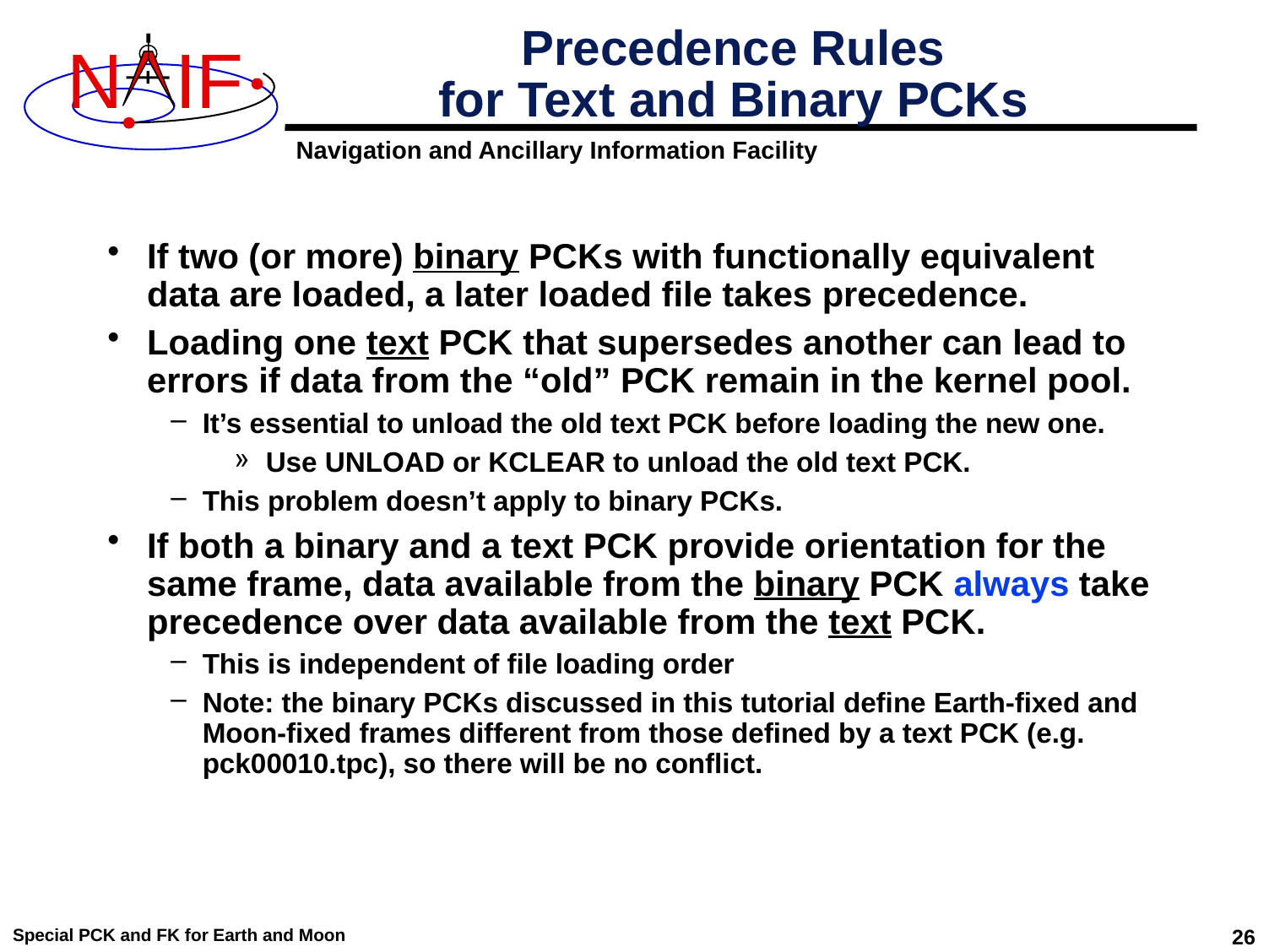

# Precedence Rules for Text and Binary PCKs
If two (or more) binary PCKs with functionally equivalent data are loaded, a later loaded file takes precedence.
Loading one text PCK that supersedes another can lead to errors if data from the “old” PCK remain in the kernel pool.
It’s essential to unload the old text PCK before loading the new one.
Use UNLOAD or KCLEAR to unload the old text PCK.
This problem doesn’t apply to binary PCKs.
If both a binary and a text PCK provide orientation for the same frame, data available from the binary PCK always take precedence over data available from the text PCK.
This is independent of file loading order
Note: the binary PCKs discussed in this tutorial define Earth-fixed and Moon-fixed frames different from those defined by a text PCK (e.g. pck00010.tpc), so there will be no conflict.
Special PCK and FK for Earth and Moon
26